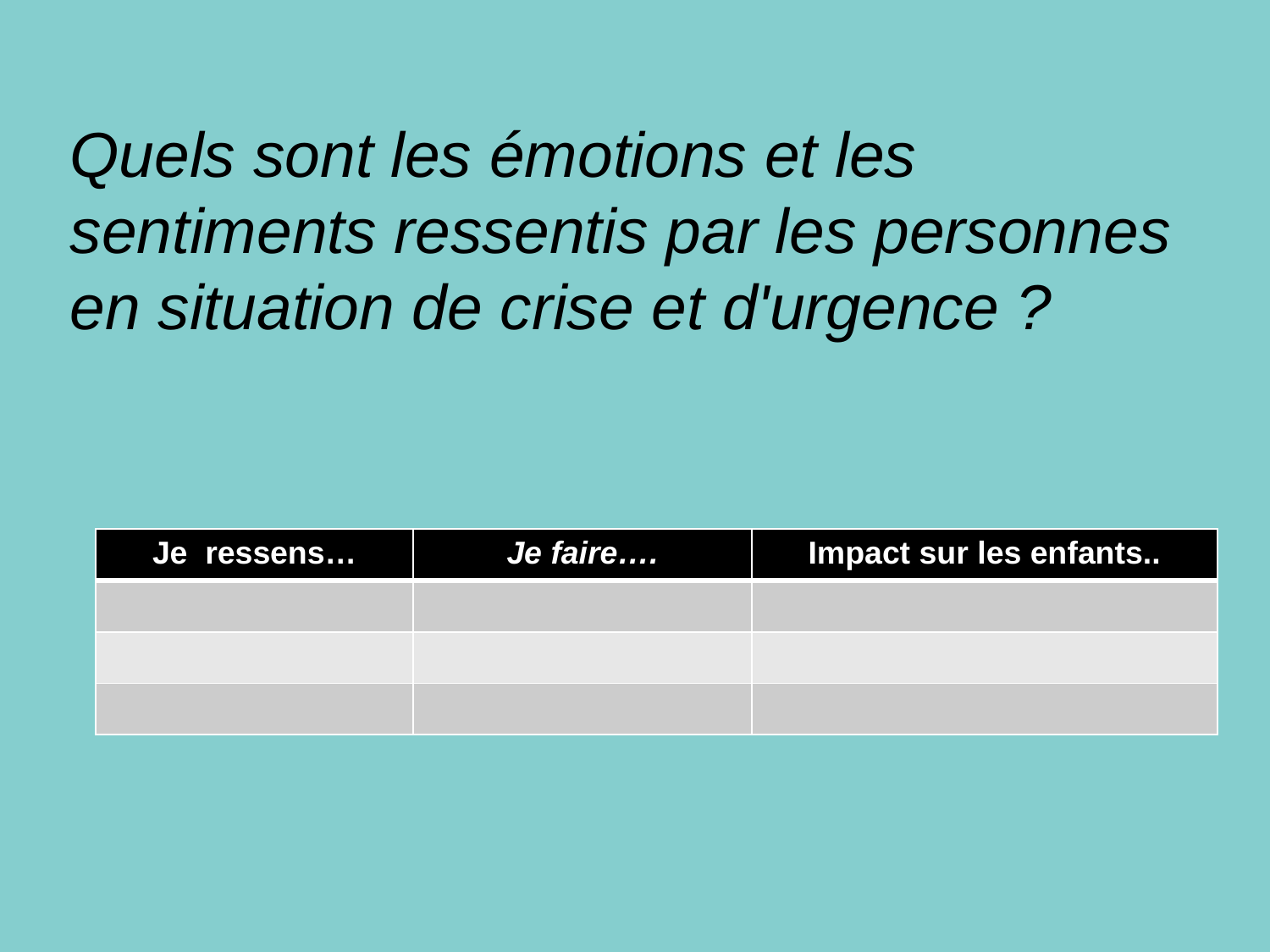

# Quels sont les émotions et les sentiments ressentis par les personnes en situation de crise et d'urgence ?

| Je ressens… | Je faire…. | Impact sur les enfants.. |
| --- | --- | --- |
|  |  |  |
|  |  |  |
|  |  |  |